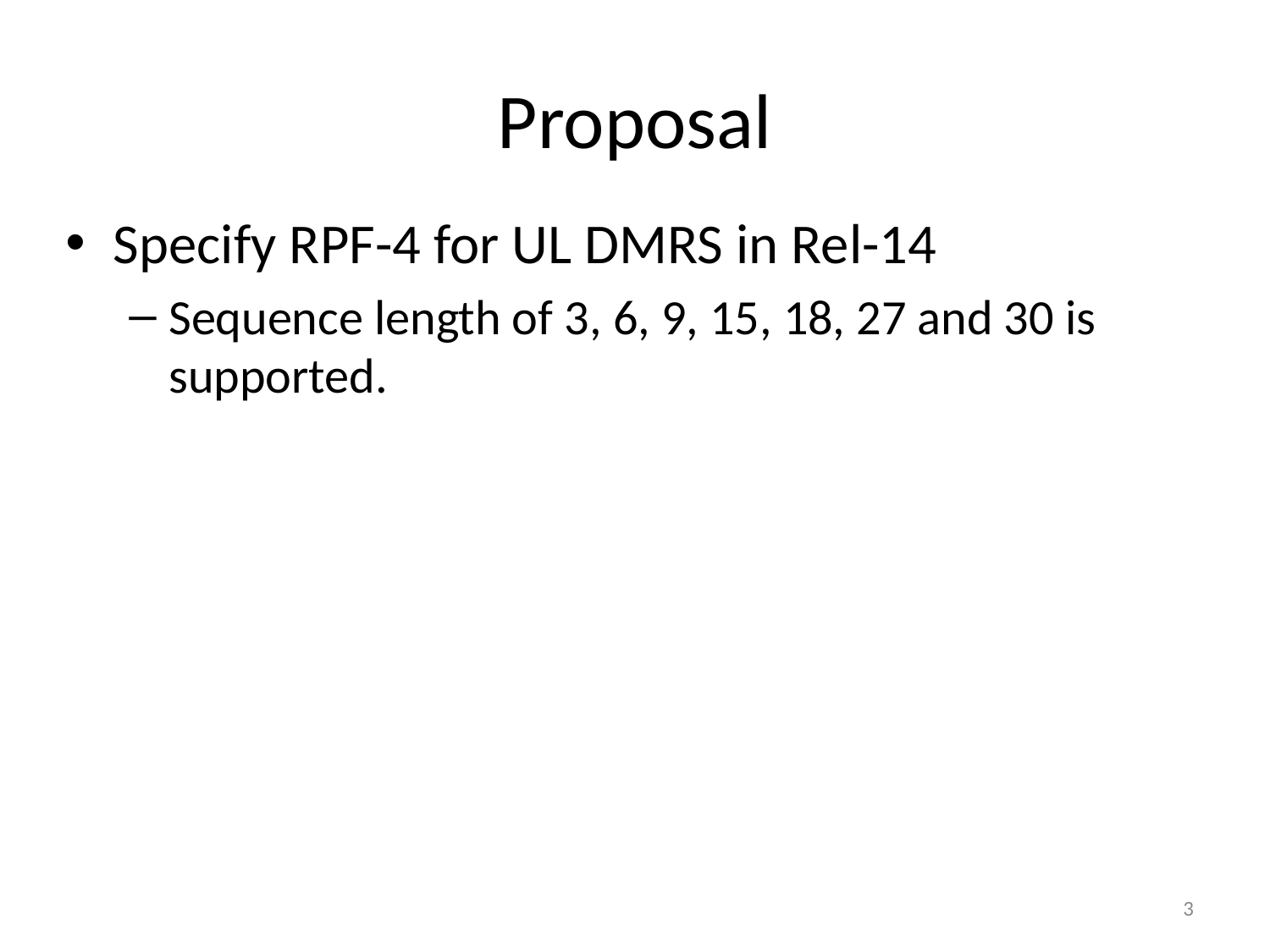

# Proposal
Specify RPF-4 for UL DMRS in Rel-14
Sequence length of 3, 6, 9, 15, 18, 27 and 30 is supported.

3